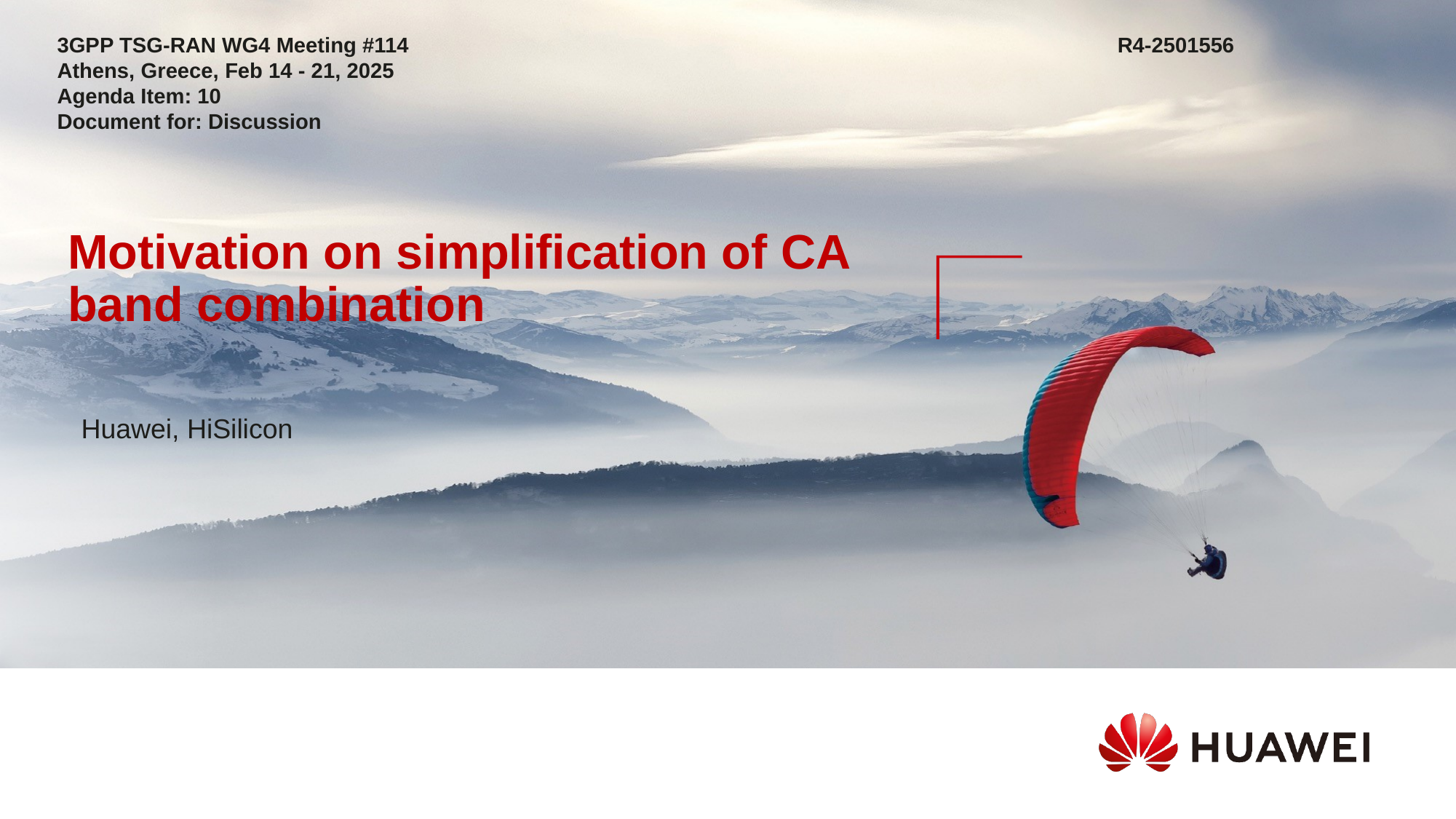

3GPP TSG-RAN WG4 Meeting #114						             R4-2501556
Athens, Greece, Feb 14 - 21, 2025
Agenda Item: 10
Document for: Discussion
Motivation on simplification of CA band combination
Huawei, HiSilicon